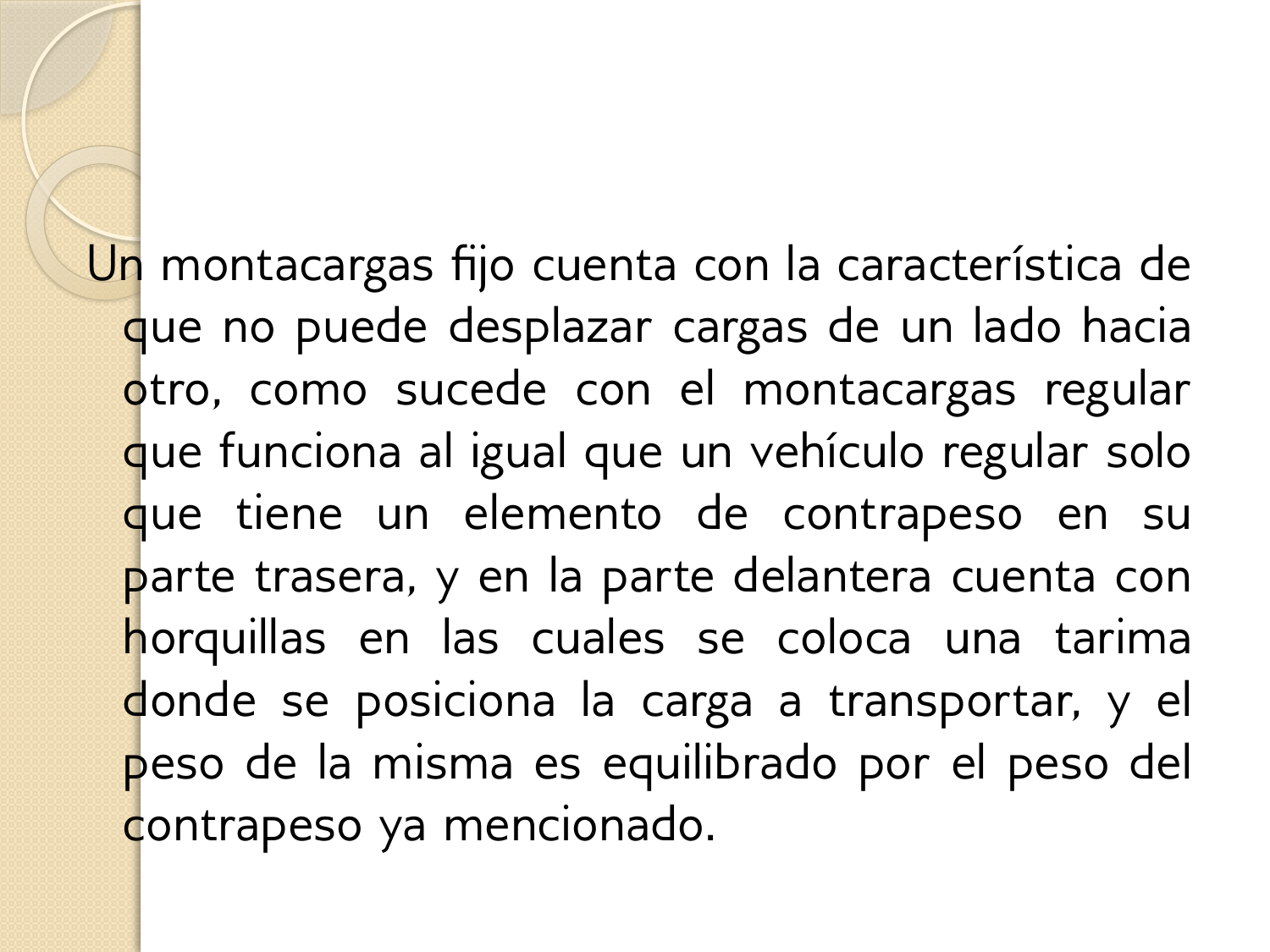

#
Un montacargas fijo cuenta con la característica de que no puede desplazar cargas de un lado hacia otro, como sucede con el montacargas regular que funciona al igual que un vehículo regular solo que tiene un elemento de contrapeso en su parte trasera, y en la parte delantera cuenta con horquillas en las cuales se coloca una tarima donde se posiciona la carga a transportar, y el peso de la misma es equilibrado por el peso del contrapeso ya mencionado.